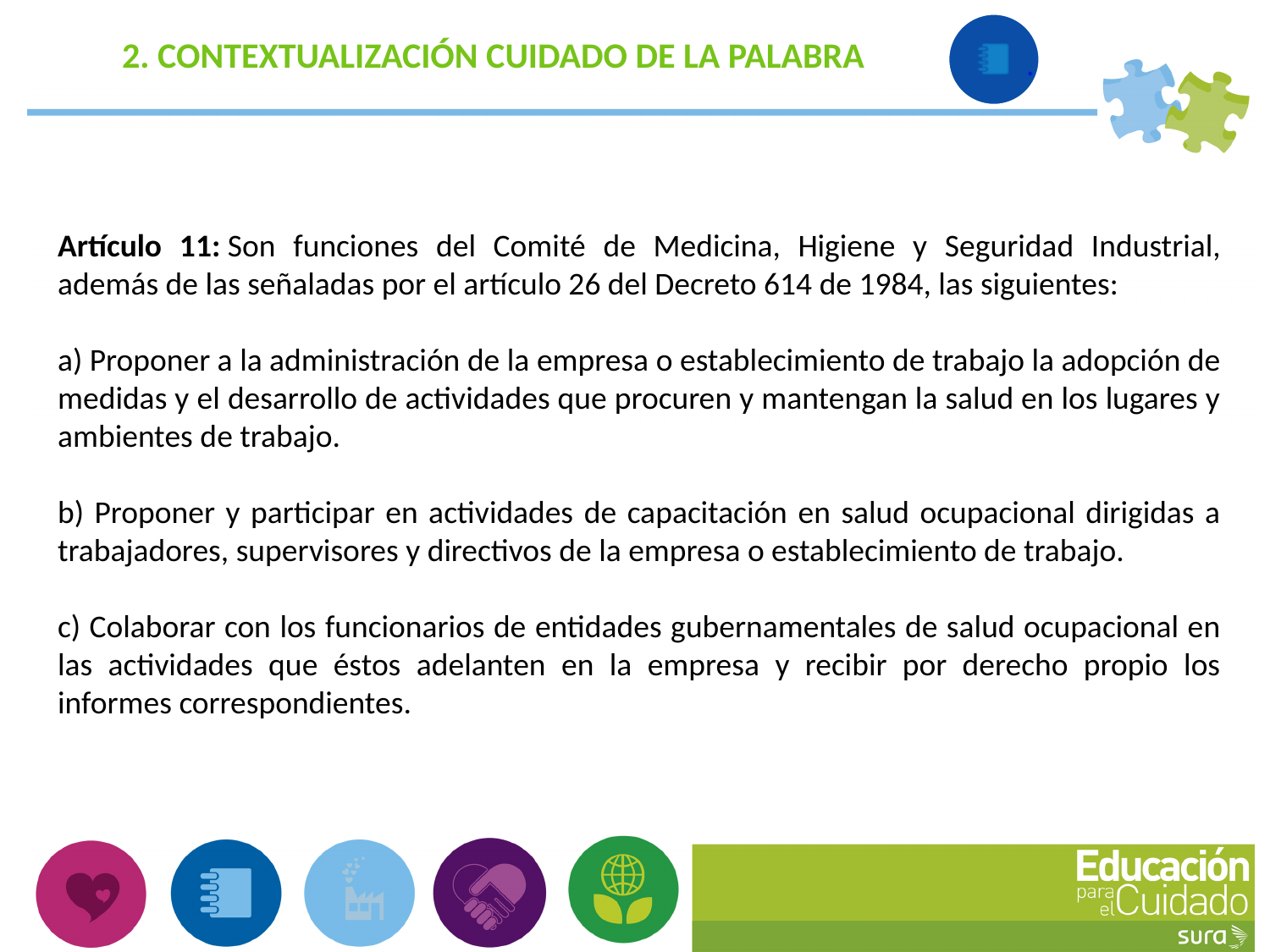

2. CONTEXTUALIZACIÓN CUIDADO DE LA PALABRA

Artículo 11: Son funciones del Comité de Medicina, Higiene y Seguridad Industrial, además de las señaladas por el artículo 26 del Decreto 614 de 1984, las siguientes:

a) Proponer a la administración de la empresa o establecimiento de trabajo la adopción de medidas y el desarrollo de actividades que procuren y mantengan la salud en los lugares y ambientes de trabajo.

b) Proponer y participar en actividades de capacitación en salud ocupacional dirigidas a trabajadores, supervisores y directivos de la empresa o establecimiento de trabajo.

c) Colaborar con los funcionarios de entidades gubernamentales de salud ocupacional en las actividades que éstos adelanten en la empresa y recibir por derecho propio los informes correspondientes.